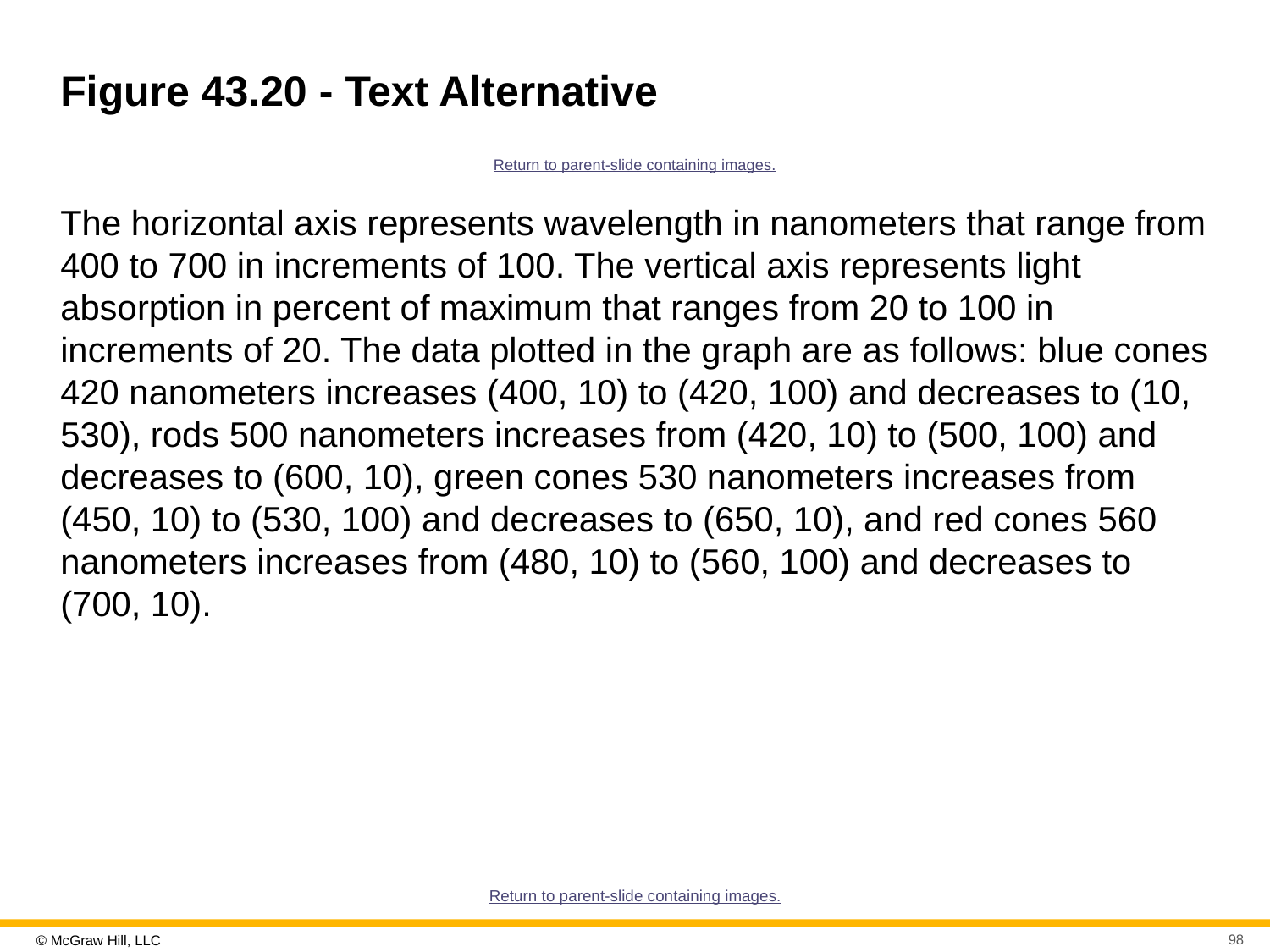

# Figure 43.20 - Text Alternative
Return to parent-slide containing images.
The horizontal axis represents wavelength in nanometers that range from 400 to 700 in increments of 100. The vertical axis represents light absorption in percent of maximum that ranges from 20 to 100 in increments of 20. The data plotted in the graph are as follows: blue cones 420 nanometers increases (400, 10) to (420, 100) and decreases to (10, 530), rods 500 nanometers increases from (420, 10) to (500, 100) and decreases to (600, 10), green cones 530 nanometers increases from (450, 10) to (530, 100) and decreases to (650, 10), and red cones 560 nanometers increases from (480, 10) to (560, 100) and decreases to (700, 10).
Return to parent-slide containing images.
98